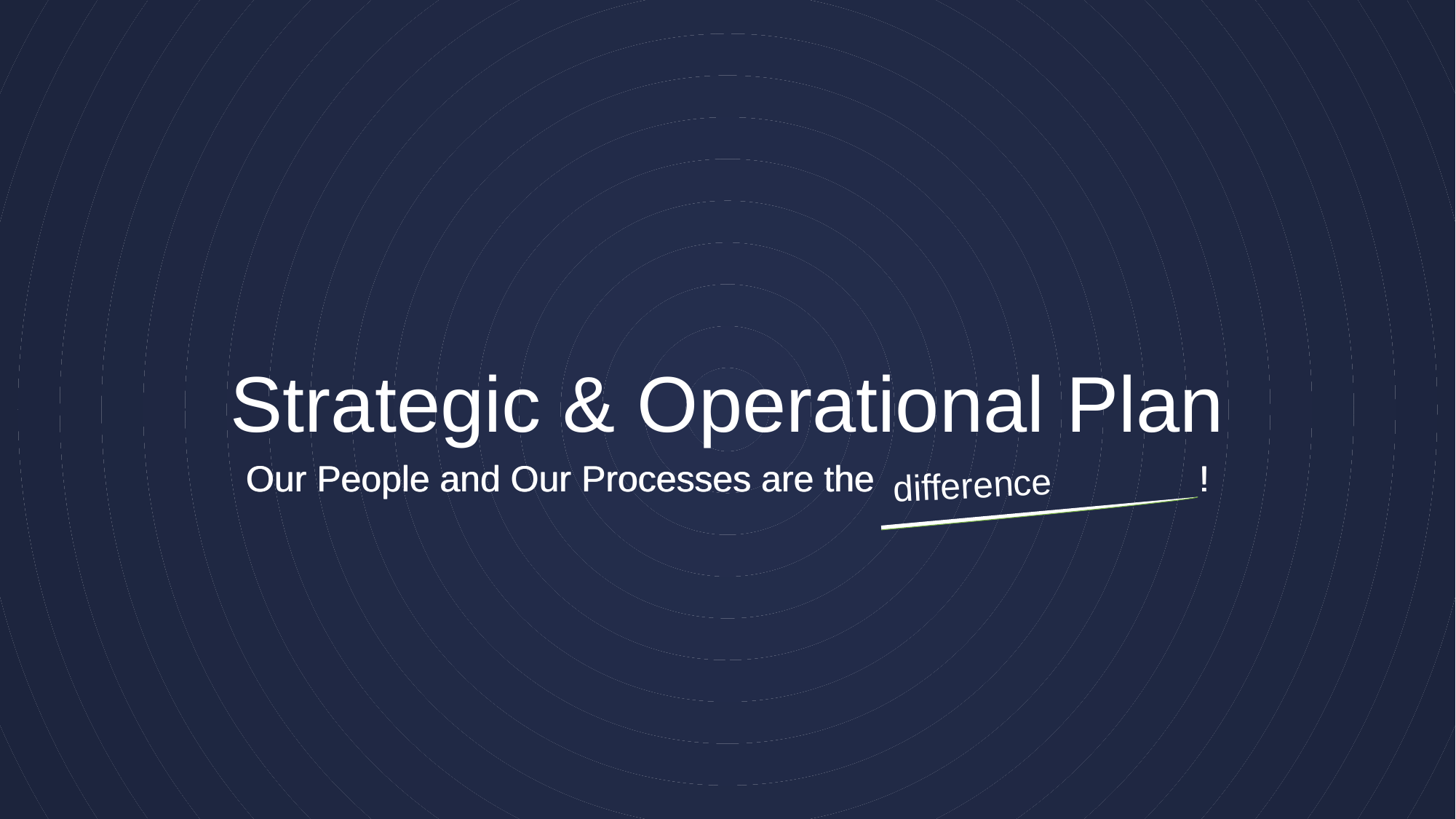

# Strategic & Operational Plan
Our People and Our Processes are the                                !
Our People and Our Processes are the                                !
difference